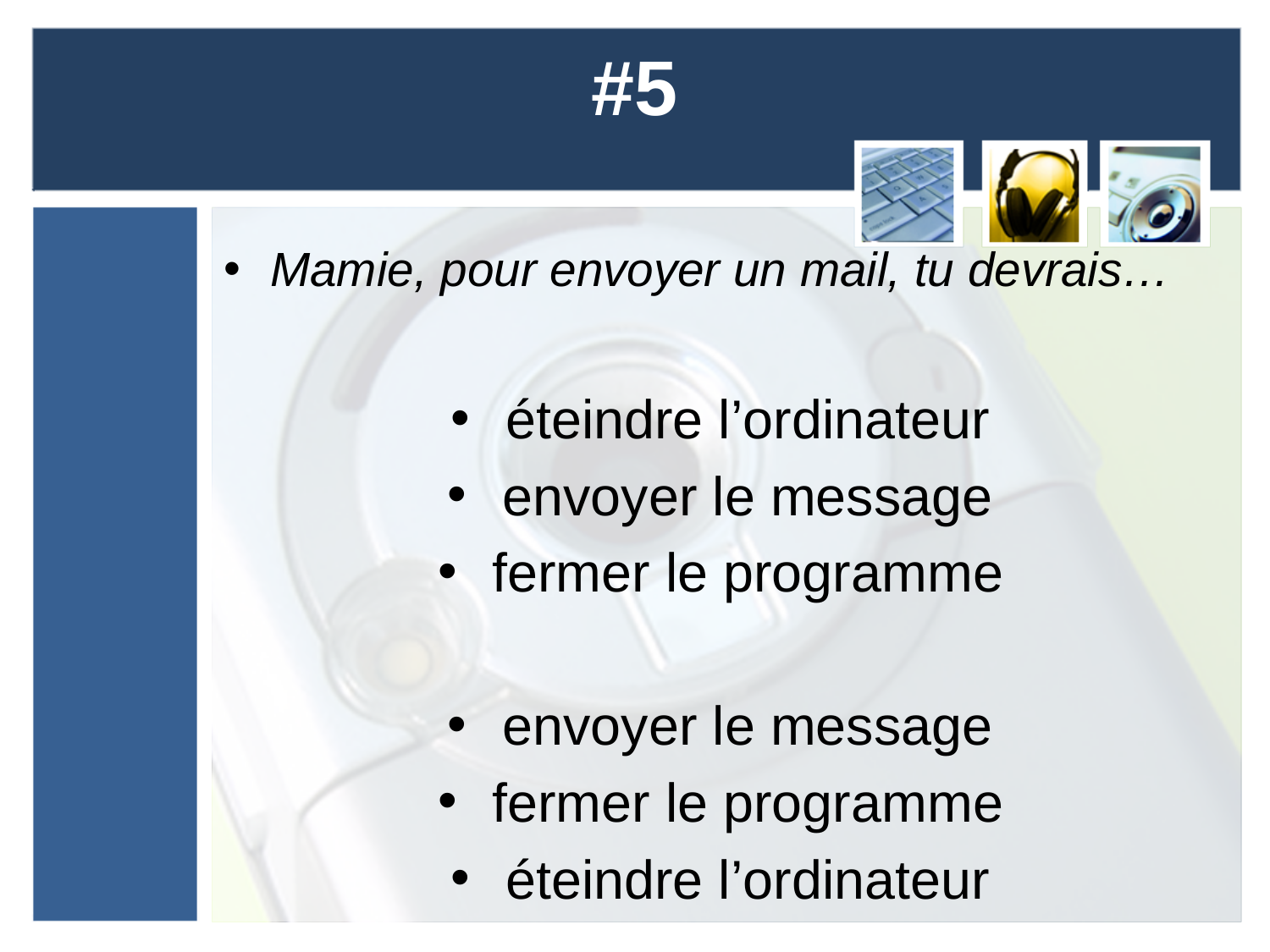

# #5
Mamie, pour envoyer un mail, tu devrais…

éteindre l’ordinateur
envoyer le message
fermer le programme

envoyer le message
fermer le programme
éteindre l’ordinateur